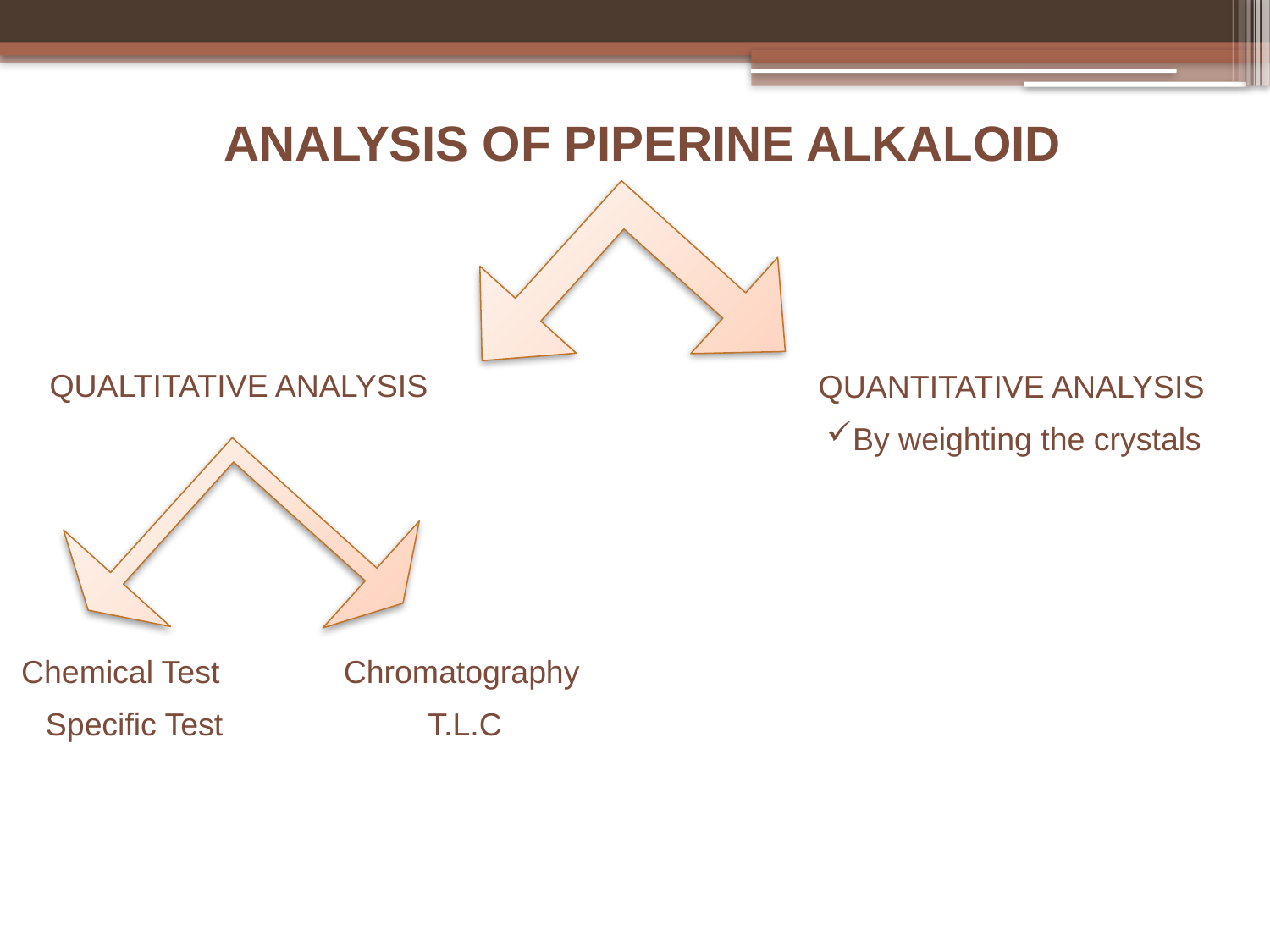

ANALYSIS OF PIPERINE ALKALOID

QUALTITATIVE ANALYSIS
QUANTITATIVE ANALYSIS

By weighting the crystals
 Chemical Test              Chromatography
Specific Test
T.L.C